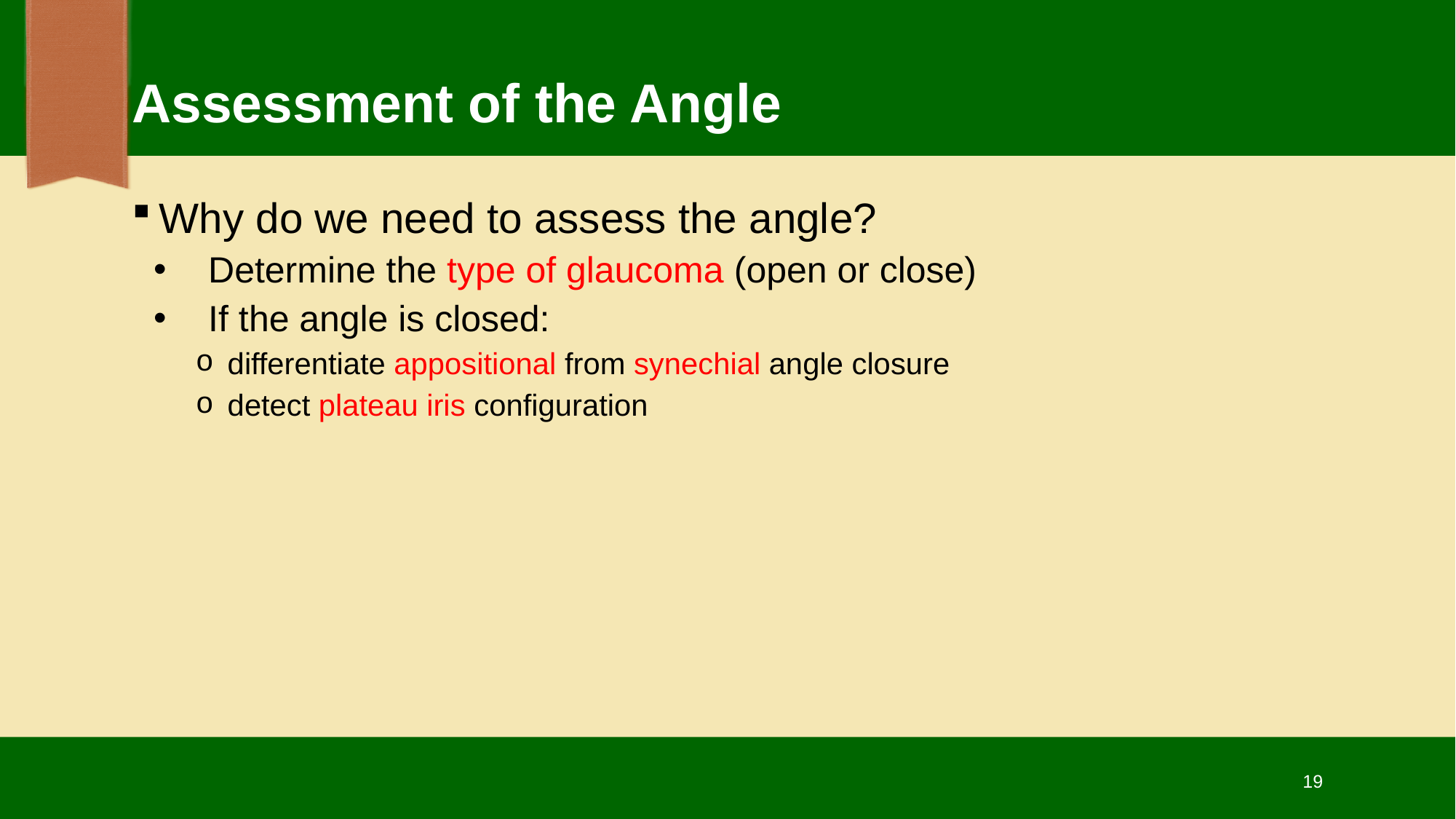

# Assessment of the Angle
Why do we need to assess the angle?
Determine the type of glaucoma (open or close)
If the angle is closed:
differentiate appositional from synechial angle closure
detect plateau iris configuration
19